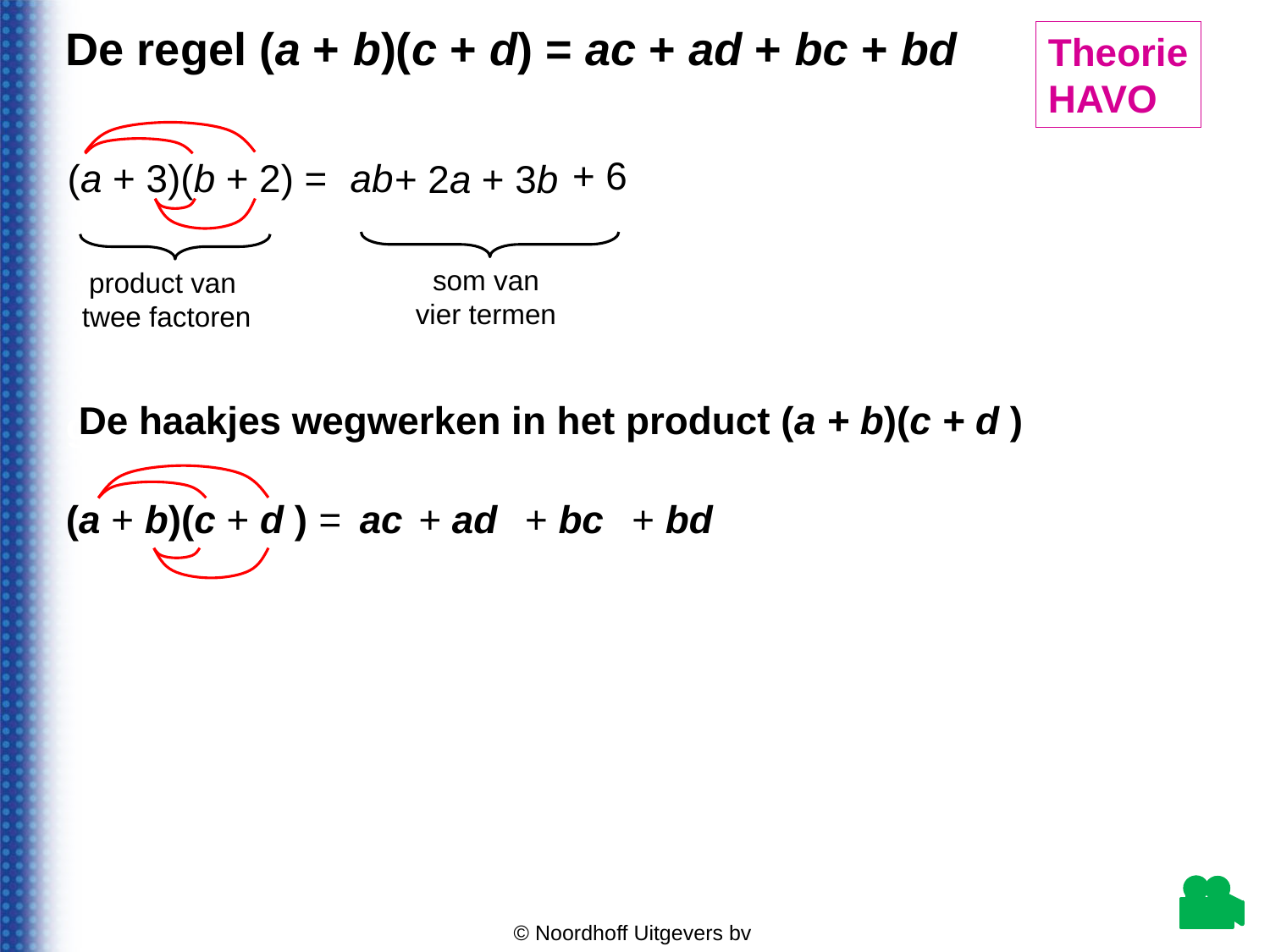

De regel (a + b)(c + d) = ac + ad + bc + bd
Theorie
HAVO

+ 6
(a + 3)(b + 2) =
ab
+ 2a
+ 3b

som van
vier termen
product van
twee factoren

gaat als volgt.

(a + b)(c + d ) =

De haakjes wegwerken in het product (a + b)(c + d )

+ bd
+ bc
+ ad
ac

© Noordhoff Uitgevers bv